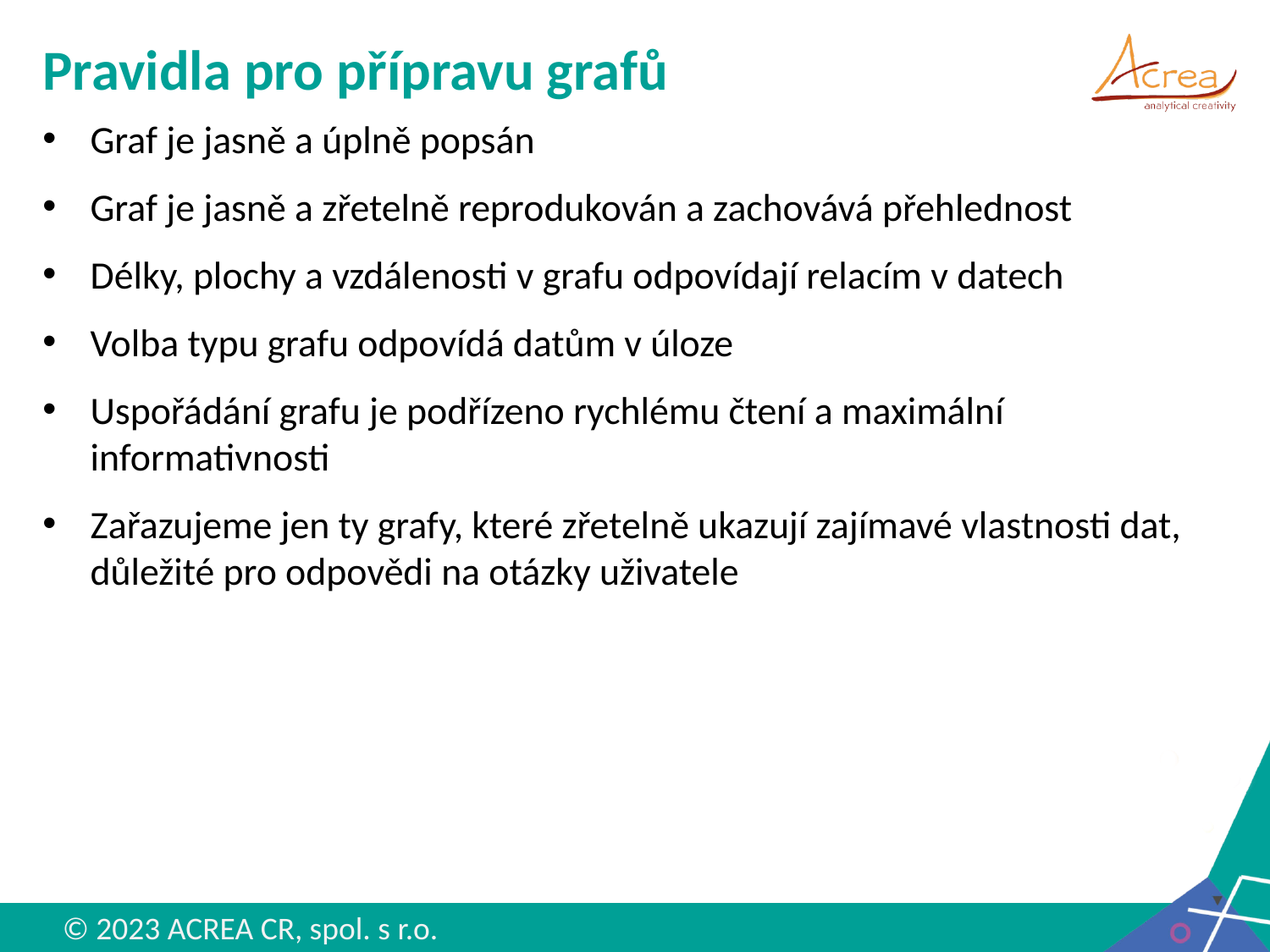

# Pravidla pro přípravu grafů
Graf je jasně a úplně popsán
Graf je jasně a zřetelně reprodukován a zachovává přehlednost
Délky, plochy a vzdálenosti v grafu odpovídají relacím v datech
Volba typu grafu odpovídá datům v úloze
Uspořádání grafu je podřízeno rychlému čtení a maximální informativnosti
Zařazujeme jen ty grafy, které zřetelně ukazují zajímavé vlastnosti dat, důležité pro odpovědi na otázky uživatele